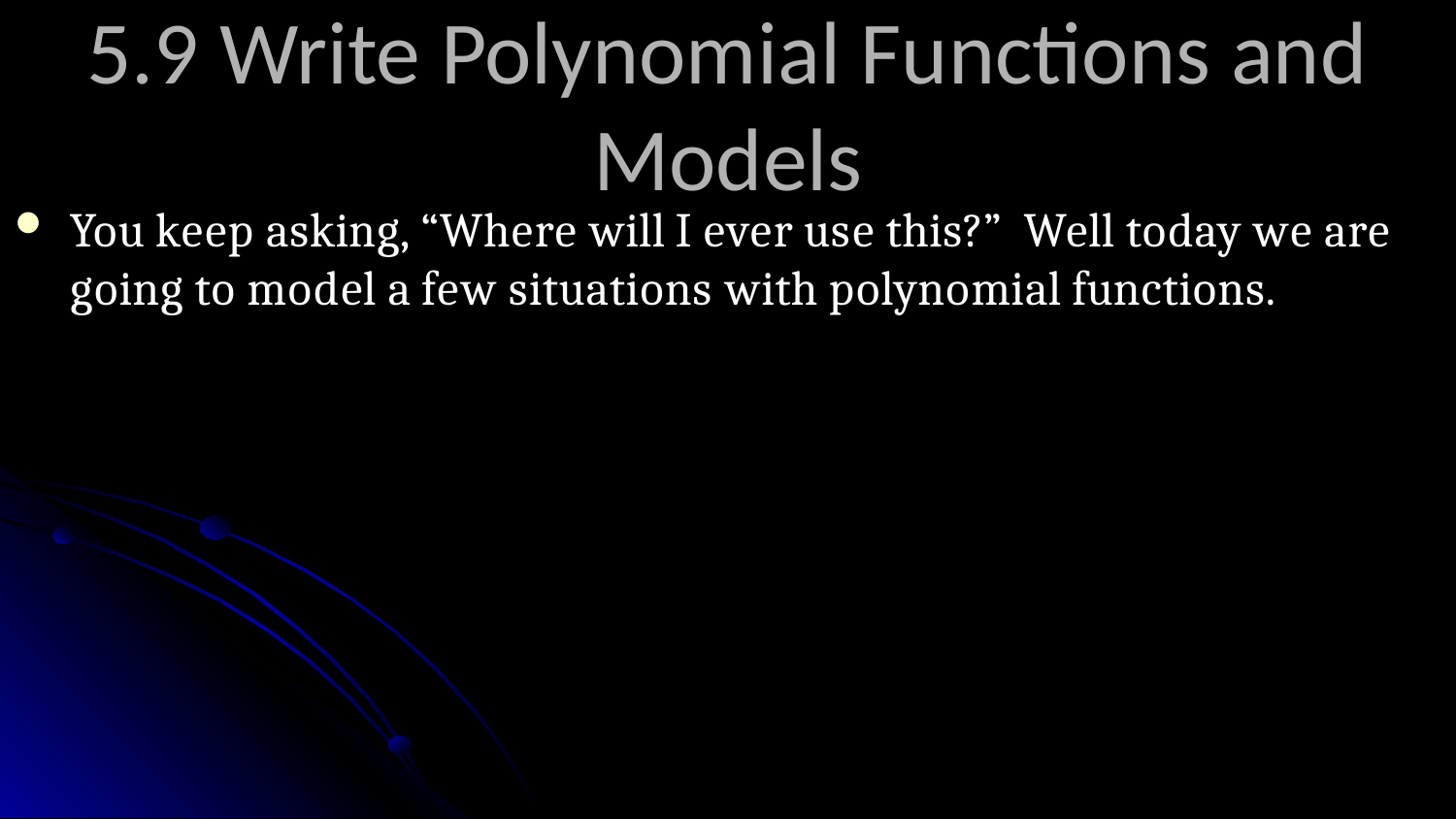

# 5.9 Write Polynomial Functions and Models
You keep asking, “Where will I ever use this?”  Well today we are going to model a few situations with polynomial functions.